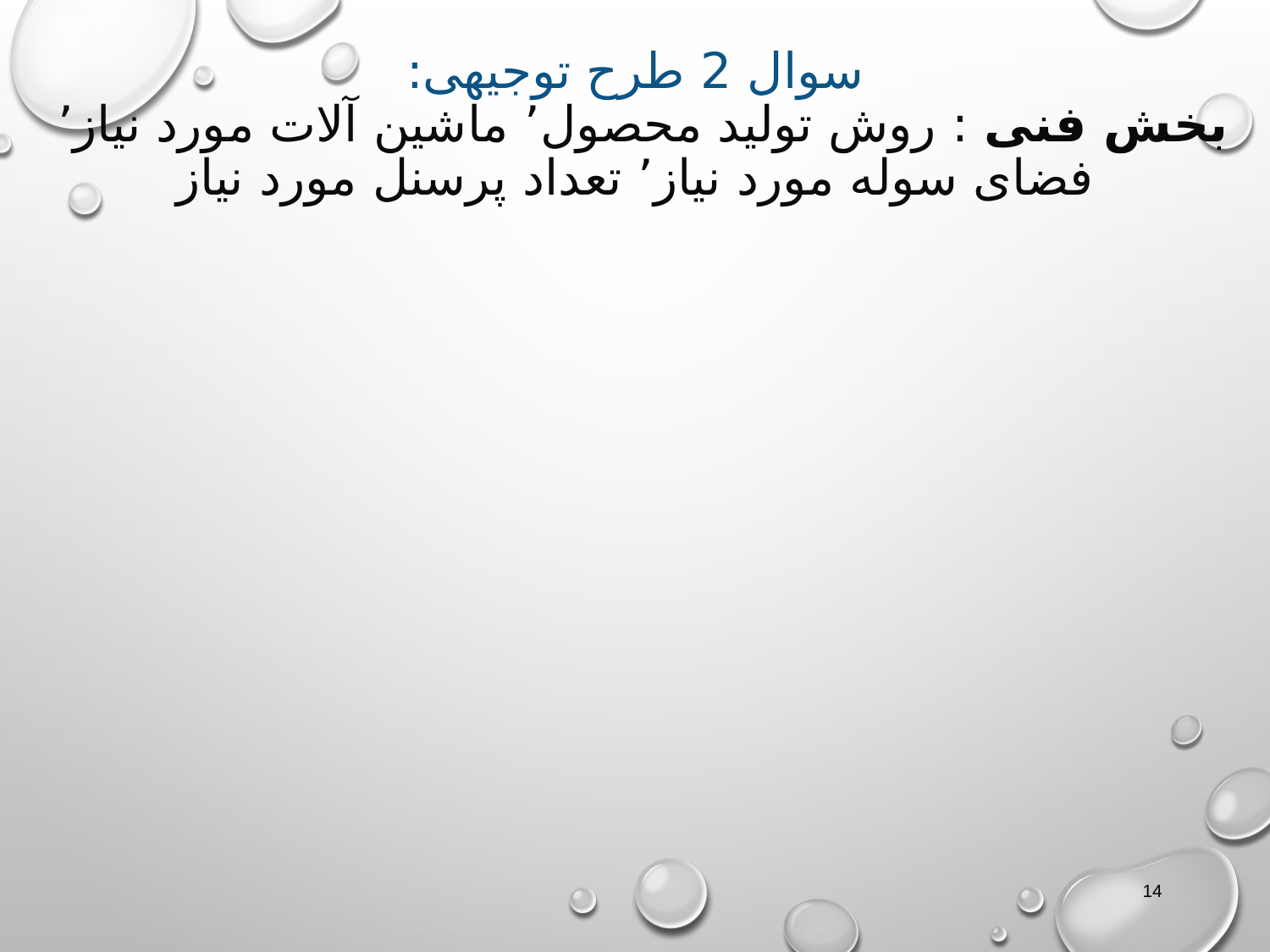

# سوال 2 طرح توجیهی: بخش فنی : روش تولید محصول٬ ماشین آلات مورد نیاز٬ فضای سوله مورد نیاز٬ تعداد پرسنل مورد نیاز

14